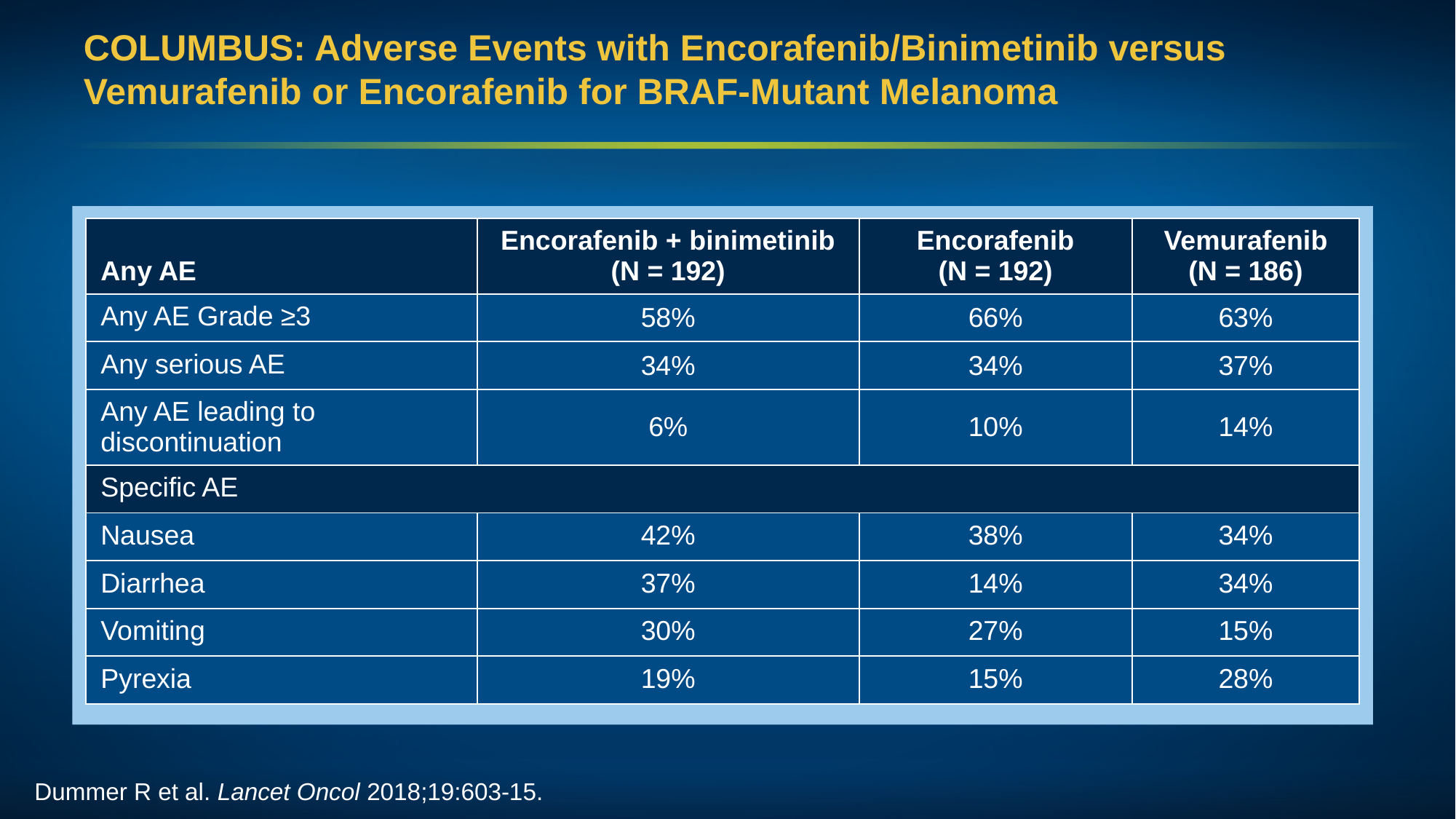

# COLUMBUS: Adverse Events with Encorafenib/Binimetinib versus Vemurafenib or Encorafenib for BRAF-Mutant Melanoma

| Any AE | Encorafenib + binimetinib (N = 192) | Encorafenib (N = 192) | Vemurafenib (N = 186) |
| --- | --- | --- | --- |
| Any AE Grade ≥3 | 58% | 66% | 63% |
| Any serious AE | 34% | 34% | 37% |
| Any AE leading to discontinuation | 6% | 10% | 14% |
| Specific AE |  |  |  |
| Nausea | 42% | 38% | 34% |
| Diarrhea | 37% | 14% | 34% |
| Vomiting | 30% | 27% | 15% |
| Pyrexia | 19% | 15% | 28% |
Dummer R et al. Lancet Oncol 2018;19:603-15.